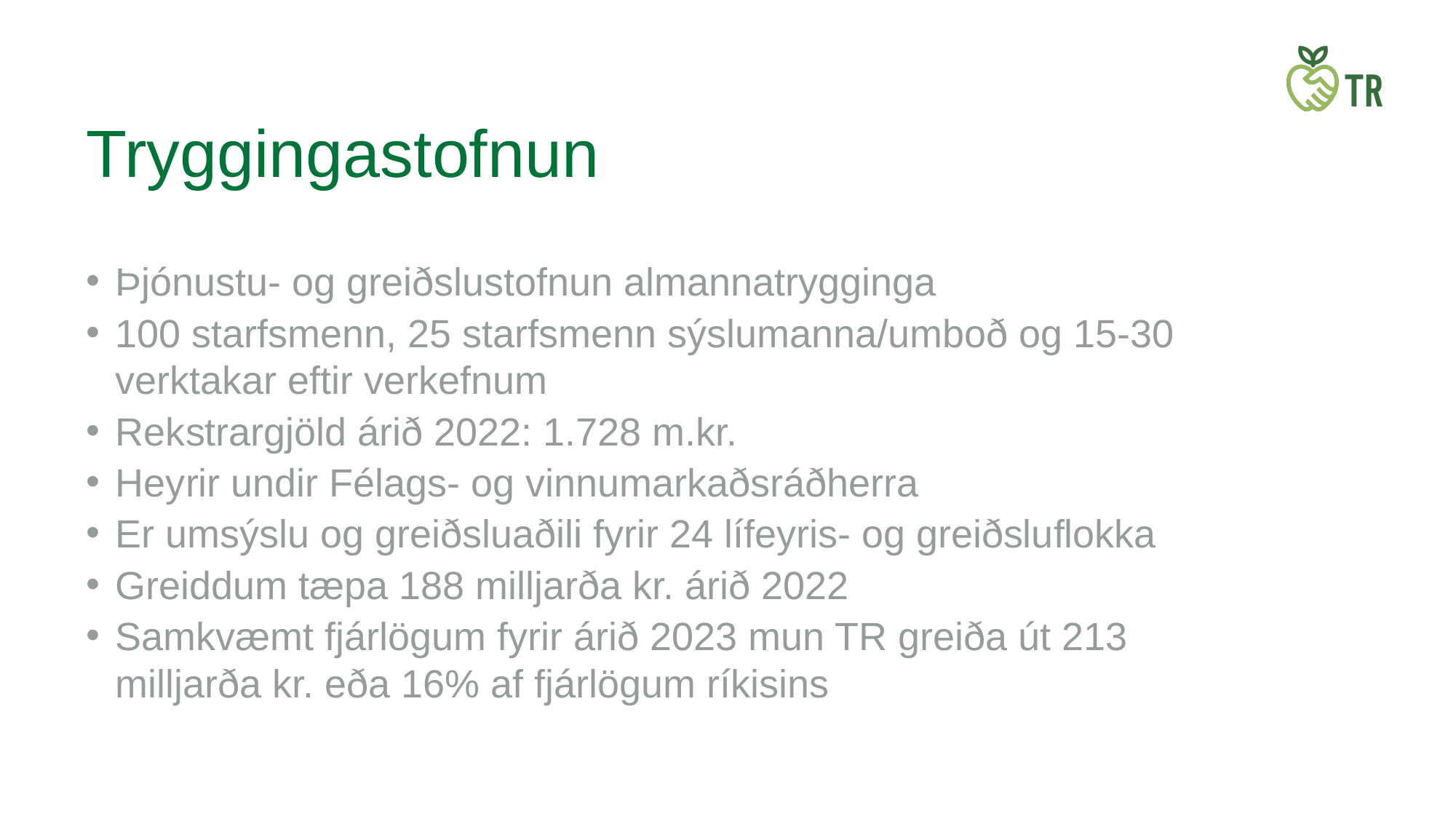

# Tryggingastofnun
Þjónustu- og greiðslustofnun almannatrygginga
100 starfsmenn, 25 starfsmenn sýslumanna/umboð og 15-30 verktakar eftir verkefnum
Rekstrargjöld árið 2022: 1.728 m.kr.
Heyrir undir Félags- og vinnumarkaðsráðherra
Er umsýslu og greiðsluaðili fyrir 24 lífeyris- og greiðsluflokka
Greiddum tæpa 188 milljarða kr. árið 2022
Samkvæmt fjárlögum fyrir árið 2023 mun TR greiða út 213 milljarða kr. eða 16% af fjárlögum ríkisins